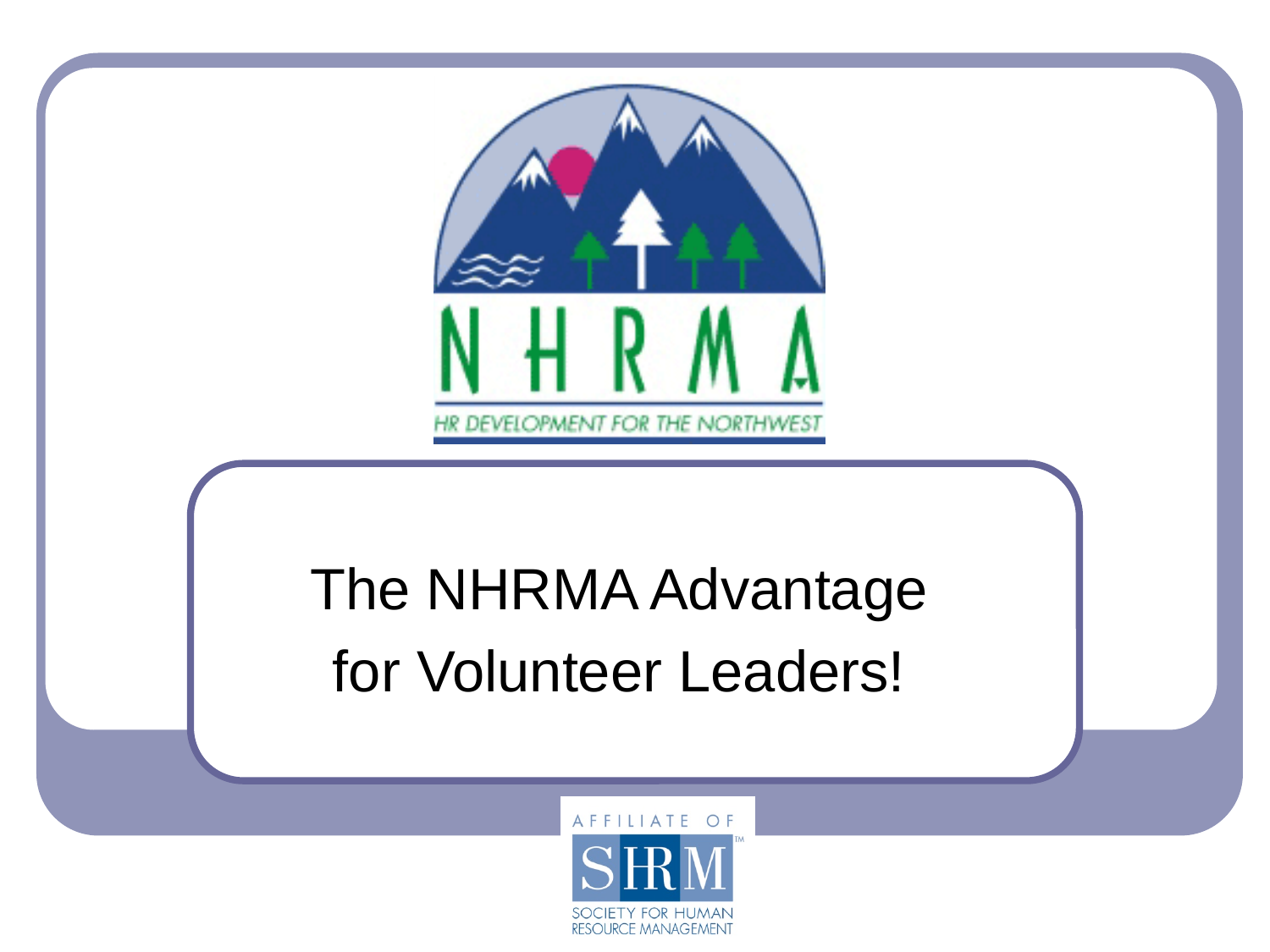

#
The NHRMA Advantage
for Volunteer Leaders!